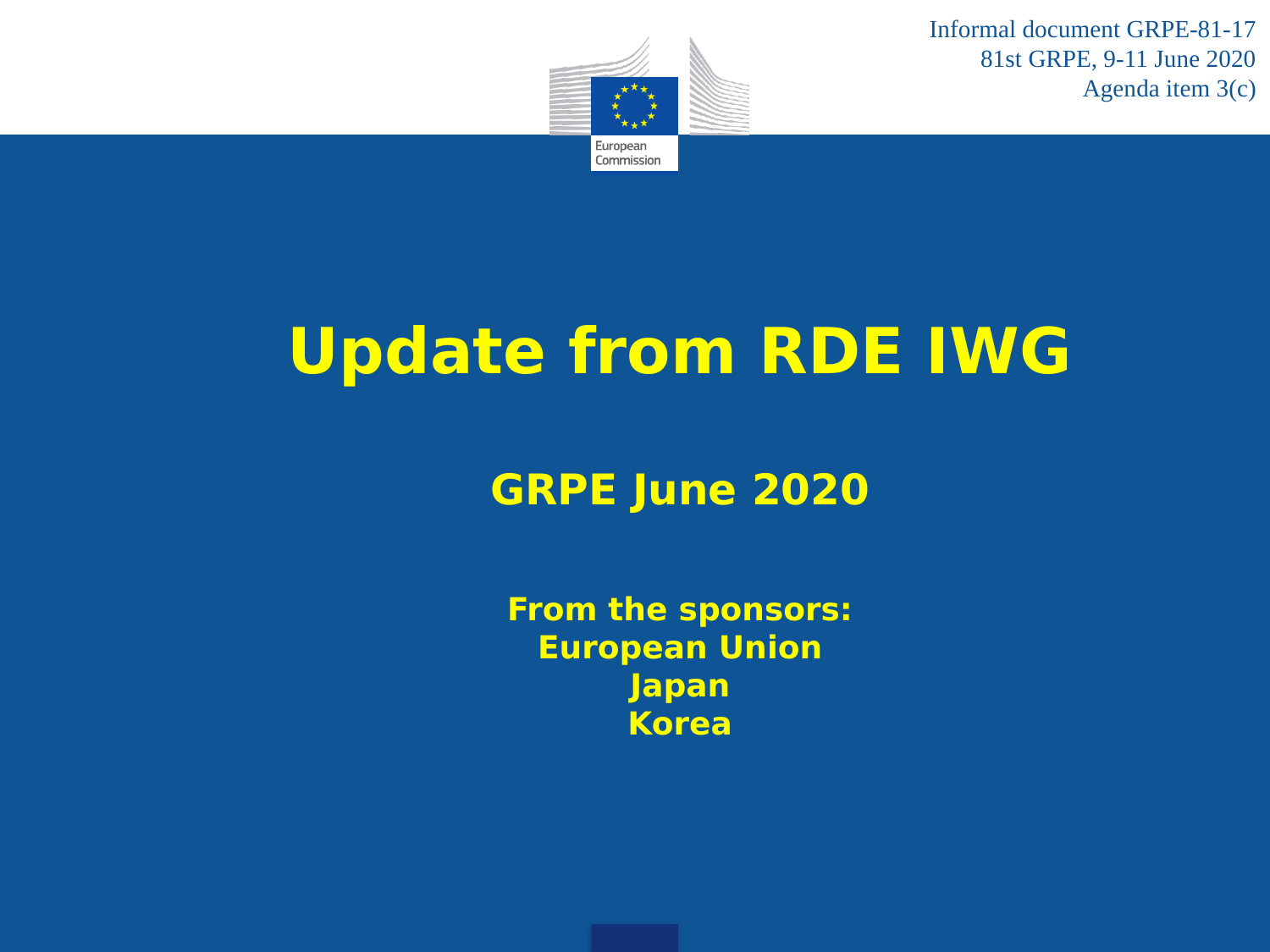

Informal document GRPE-81-17
81st GRPE, 9-11 June 2020
Agenda item 3(c)
# Update from RDE IWG GRPE June 2020 From the sponsors: European Union Japan Korea